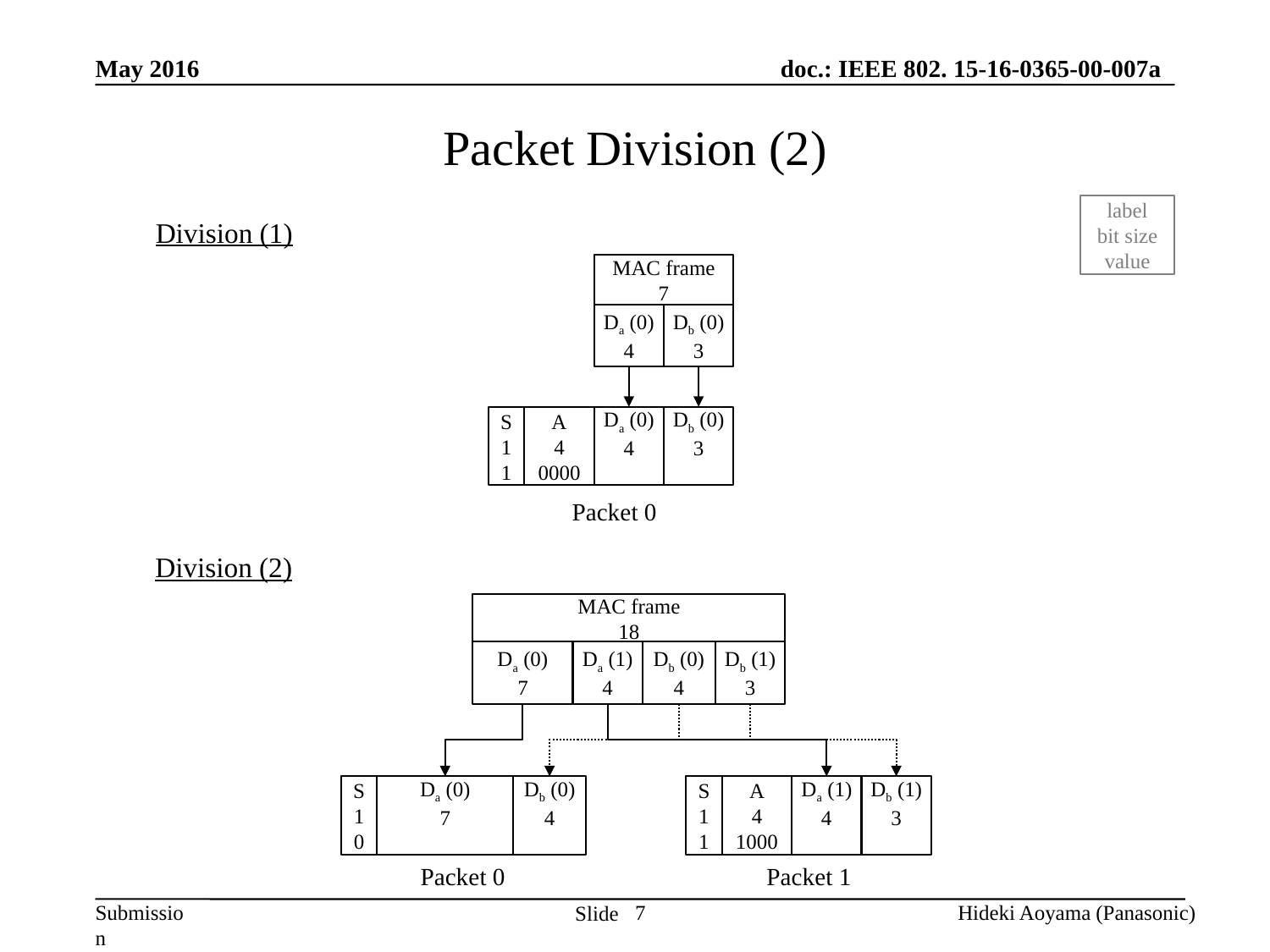

May 2016
# Packet Division (2)
label
bit size
value
Division (1)
MAC frame
7
Da (0)
4
Db (0)
3
S
1
1
A
4
0000
Da (0)
4

Db (0)
3

Packet 0
Division (2)
MAC frame
18
Da (0)
7
Da (1)
4
Db (0)
4
Db (1)
3
S
1
0
Da (0)
7

Db (0)
4

S
1
1
A
4
1000
Da (1)
4

Db (1)
3

Packet 0
Packet 1
7
Hideki Aoyama (Panasonic)